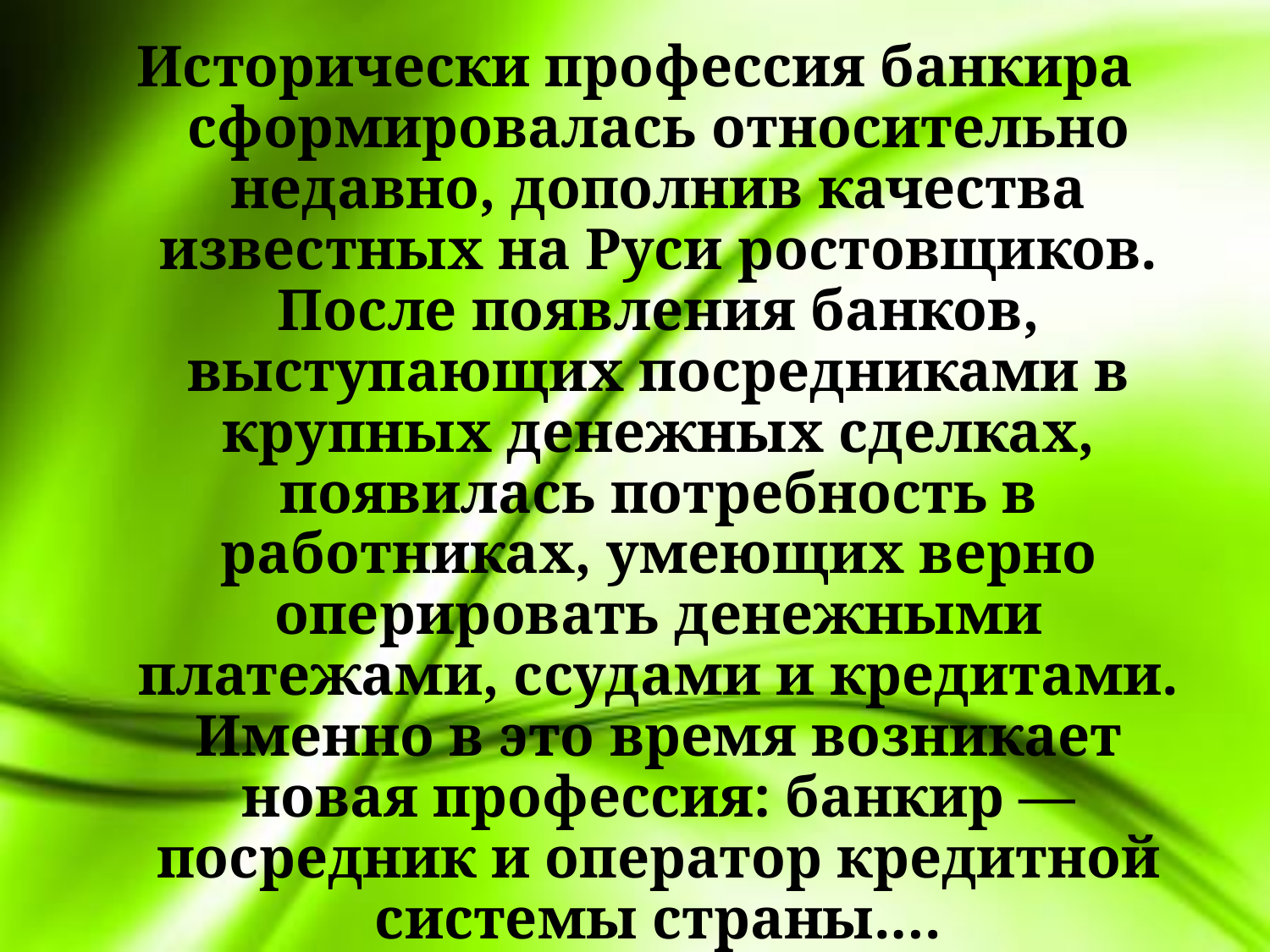

Исторически профессия банкира сформировалась относительно недавно, дополнив качества известных на Руси ростовщиков. После появления банков, выступающих посредниками в крупных денежных сделках, появилась потребность в работниках, умеющих верно оперировать денежными платежами, ссудами и кредитами. Именно в это время возникает новая профессия: банкир — посредник и оператор кредитной системы страны.…